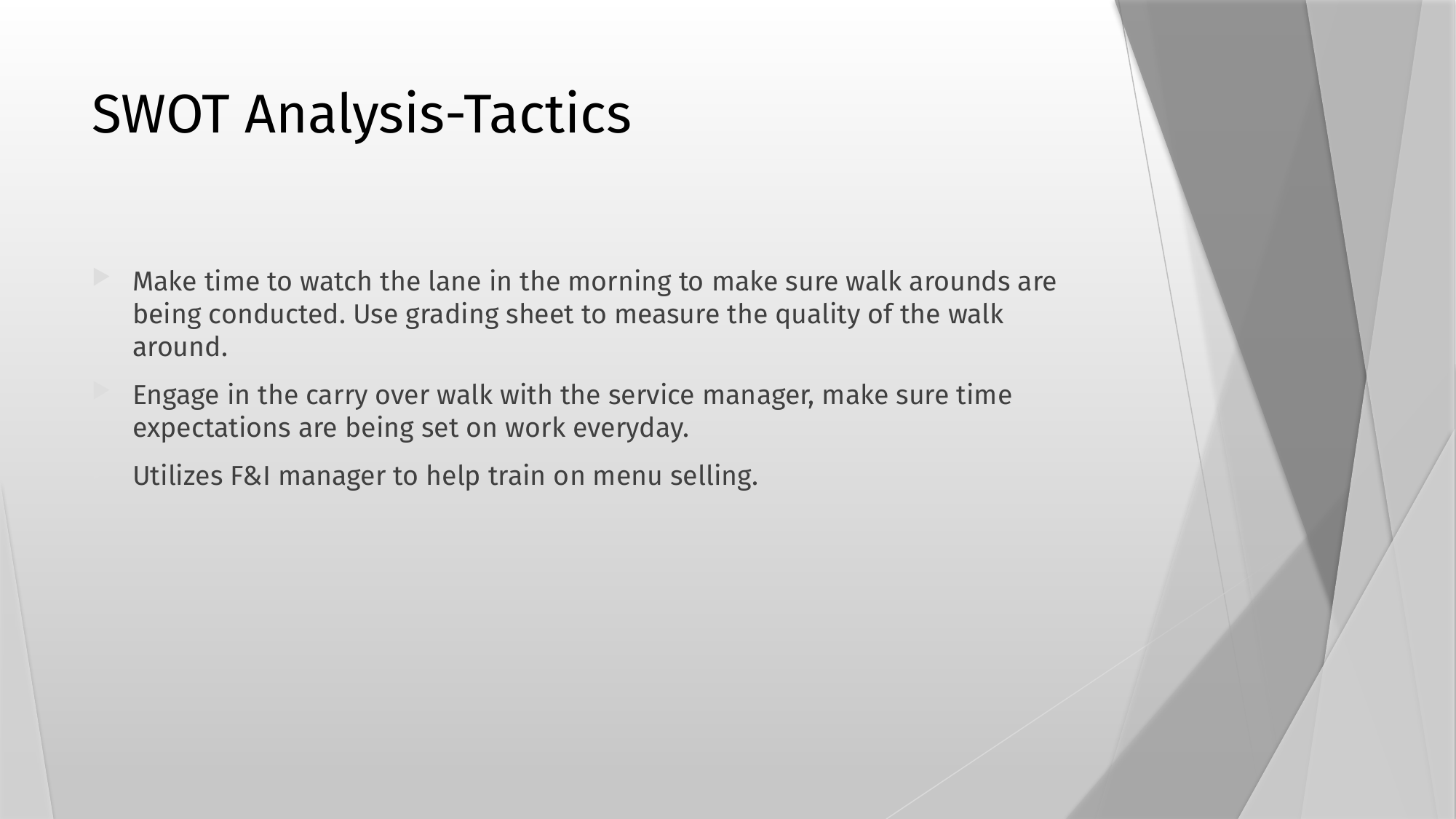

# SWOT Analysis-Tactics
Make time to watch the lane in the morning to make sure walk arounds are being conducted. Use grading sheet to measure the quality of the walk around.
Engage in the carry over walk with the service manager, make sure time expectations are being set on work everyday.
Utilizes F&I manager to help train on menu selling.